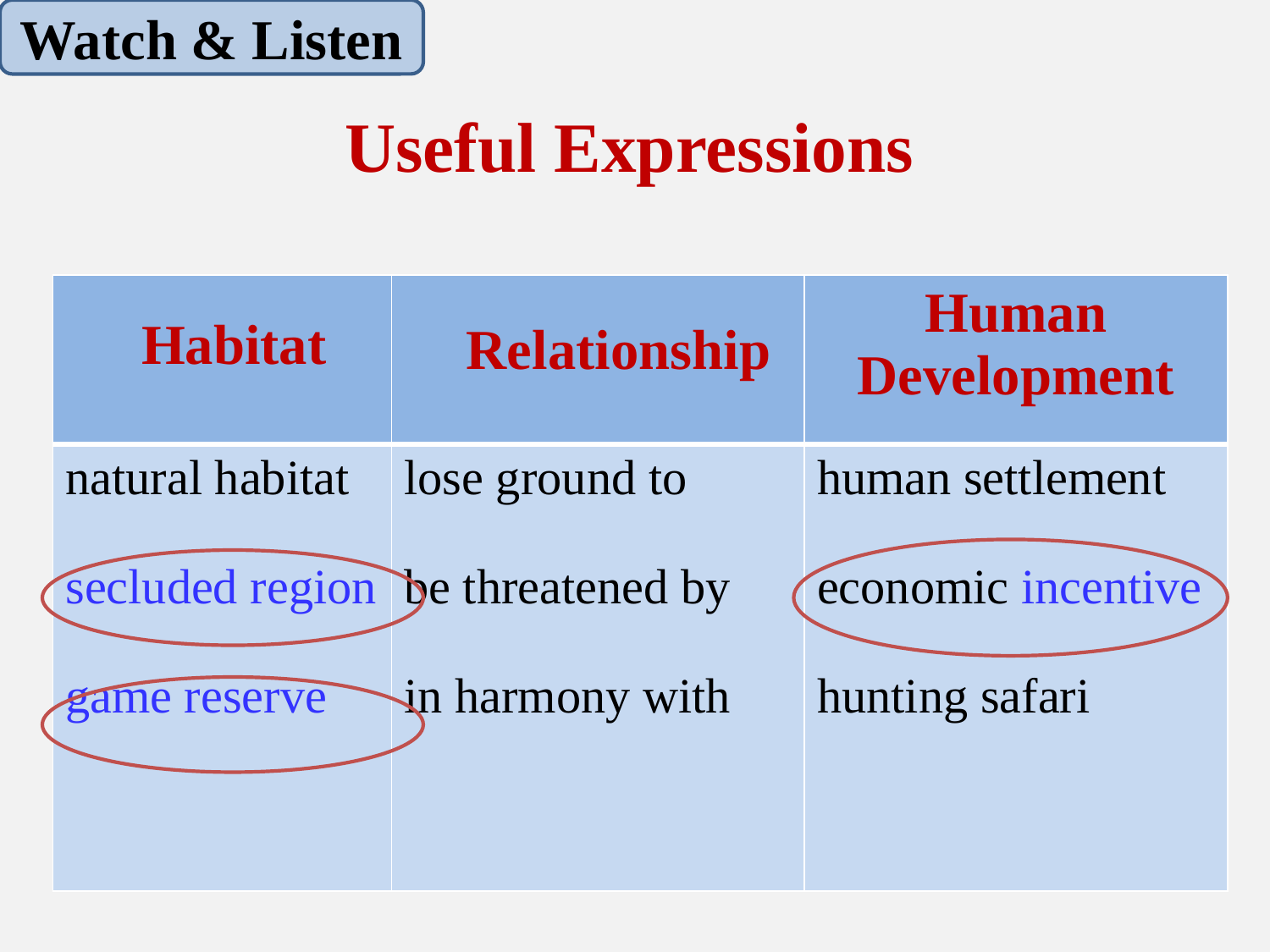

Watch & Listen
Useful Expressions

|  |  | Human Development |
| --- | --- | --- |
| natural habitat secluded region game reserve | lose ground to be threatened by in harmony with | human settlement economic incentive hunting safari |
Habitat
Relationship